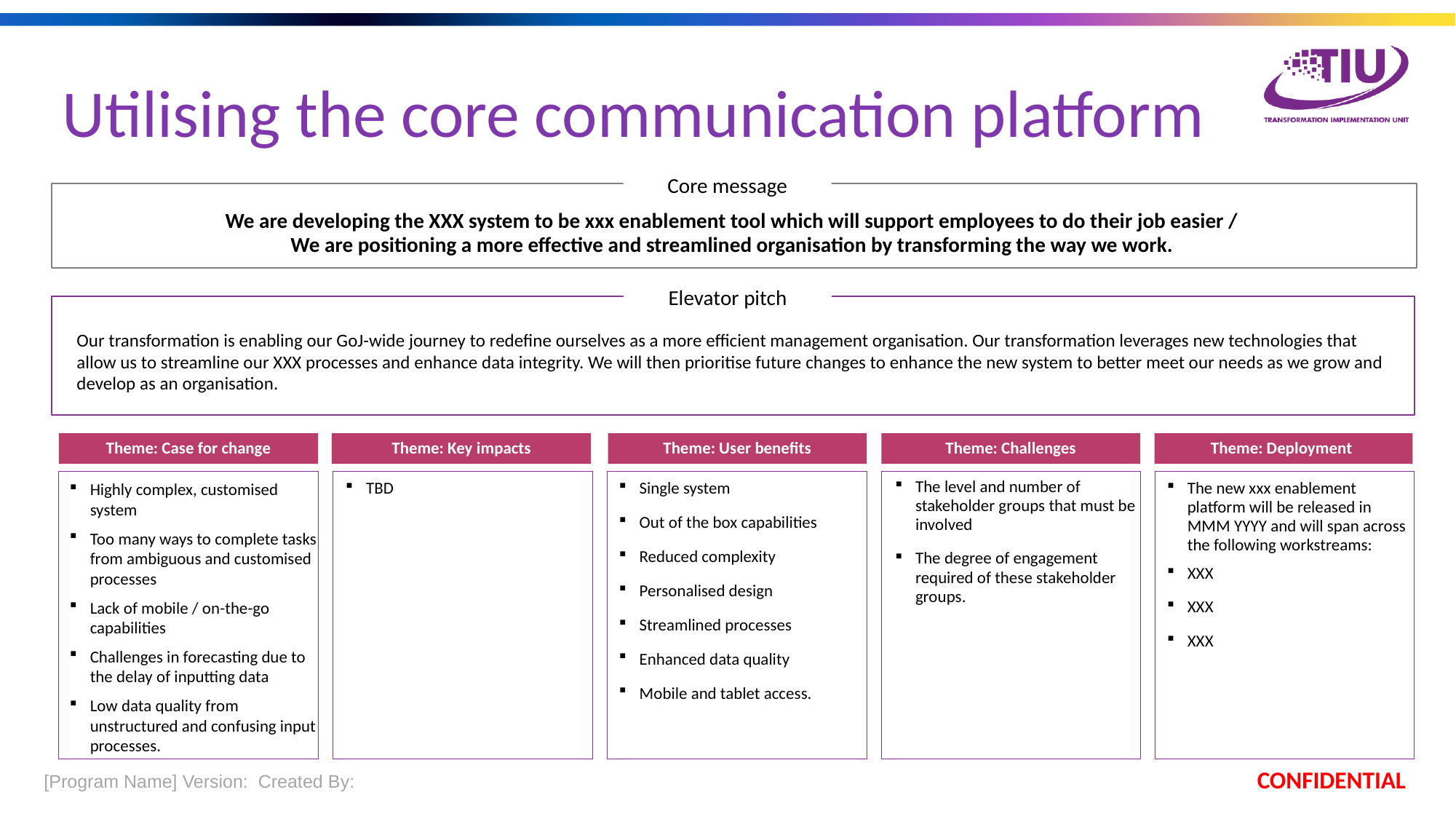

Utilising the core communication platform
Core message

We are developing the XXX system to be xxx enablement tool which will support employees to do their job easier /
We are positioning a more effective and streamlined organisation by transforming the way we work.

Elevator pitch

Our transformation is enabling our GoJ-wide journey to redefine ourselves as a more efficient management organisation. Our transformation leverages new technologies that allow us to streamline our XXX processes and enhance data integrity. We will then prioritise future changes to enhance the new system to better meet our needs as we grow and develop as an organisation.
Theme: Case for change
Theme: Key impacts
Theme: User benefits
Theme: Deployment
Theme: Challenges

The level and number of stakeholder groups that must be involved
The degree of engagement required of these stakeholder groups.

The new xxx enablement platform will be released in MMM YYYY and will span across the following workstreams:
XXX
XXX
XXX

Highly complex, customised system
Too many ways to complete tasks from ambiguous and customised processes
Lack of mobile / on-the-go capabilities
Challenges in forecasting due to the delay of inputting data
Low data quality from unstructured and confusing input processes.
TBD
Single system
Out of the box capabilities
Reduced complexity
Personalised design
Streamlined processes
Enhanced data quality
Mobile and tablet access.
 [Program Name] Version:  Created By:
CONFIDENTIAL